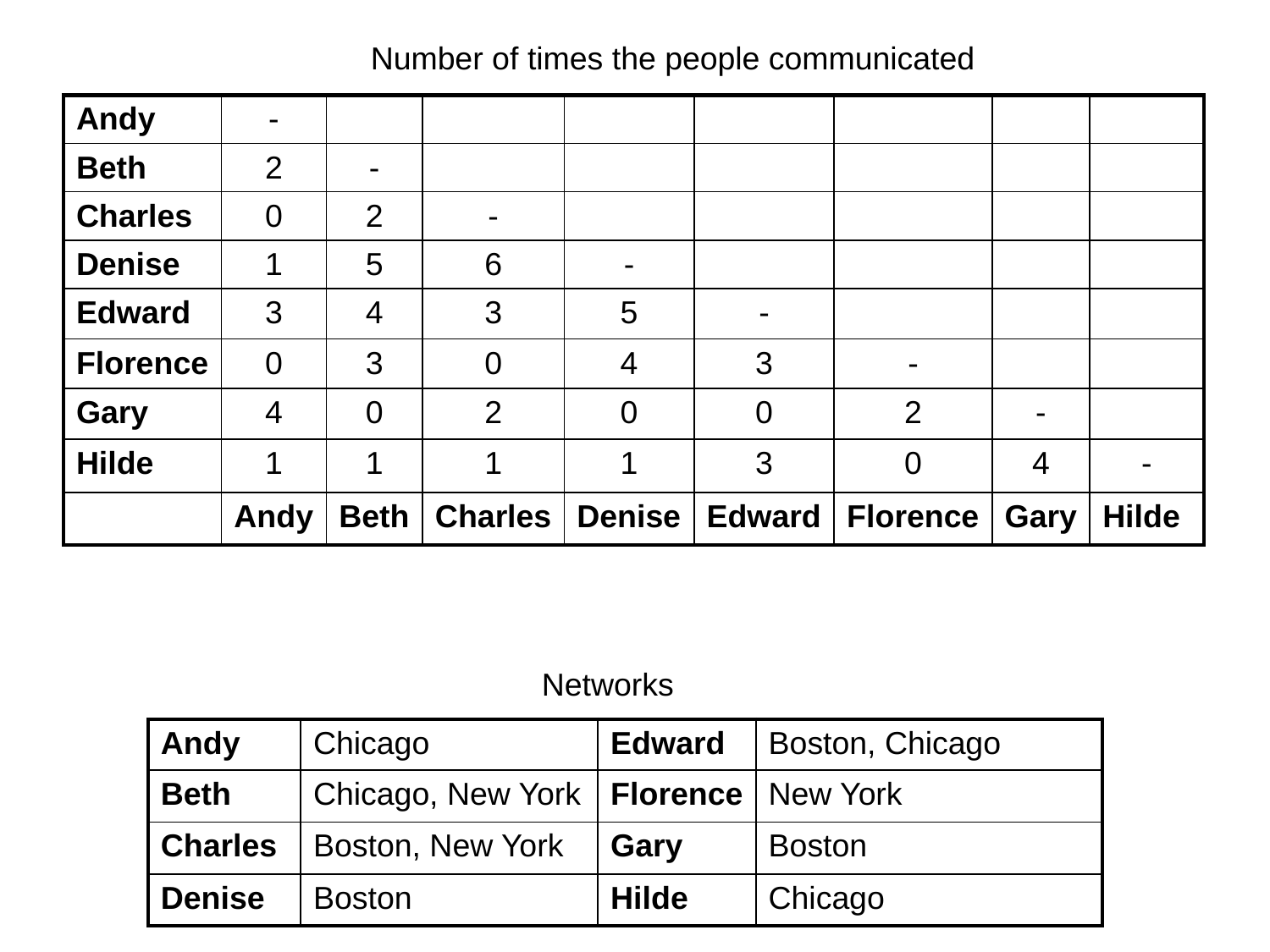

Number of times the people communicated
| Andy | - |  |  |  |  |  |  |  |
| --- | --- | --- | --- | --- | --- | --- | --- | --- |
| Beth | 2 | - |  |  |  |  |  |  |
| Charles | 0 | 2 | - |  |  |  |  |  |
| Denise | 1 | 5 | 6 | - |  |  |  |  |
| Edward | 3 | 4 | 3 | 5 | - |  |  |  |
| Florence | 0 | 3 | 0 | 4 | 3 | - |  |  |
| Gary | 4 | 0 | 2 | 0 | 0 | 2 | - |  |
| Hilde | 1 | 1 | 1 | 1 | 3 | 0 | 4 | - |
|  | Andy | Beth | Charles | Denise | Edward | Florence | Gary | Hilde |
Networks
| Andy | Chicago | Edward | Boston, Chicago |
| --- | --- | --- | --- |
| Beth | Chicago, New York | Florence | New York |
| Charles | Boston, New York | Gary | Boston |
| Denise | Boston | Hilde | Chicago |